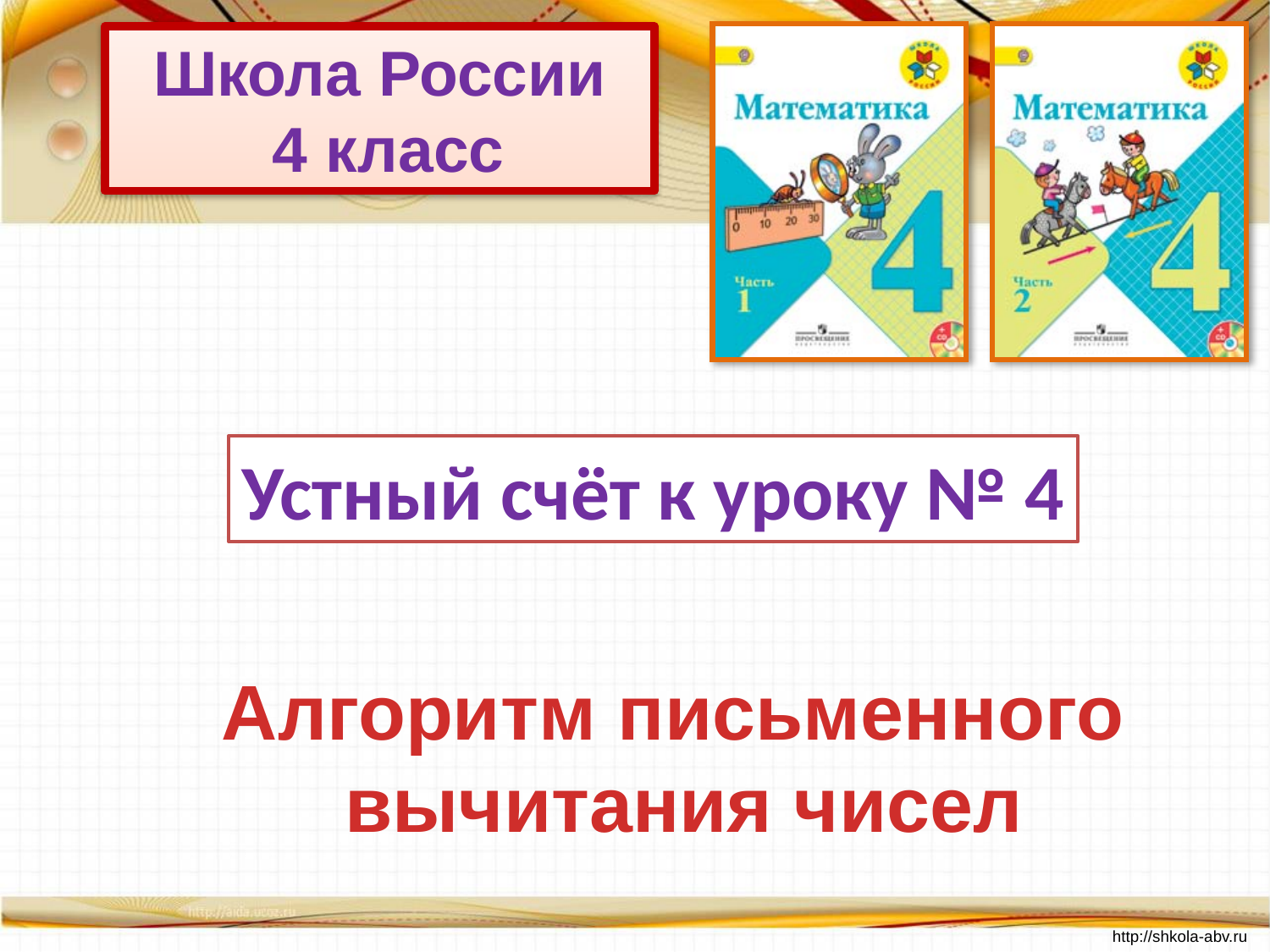

Устный счёт к уроку № 4
Алгоритм письменного
 вычитания чисел